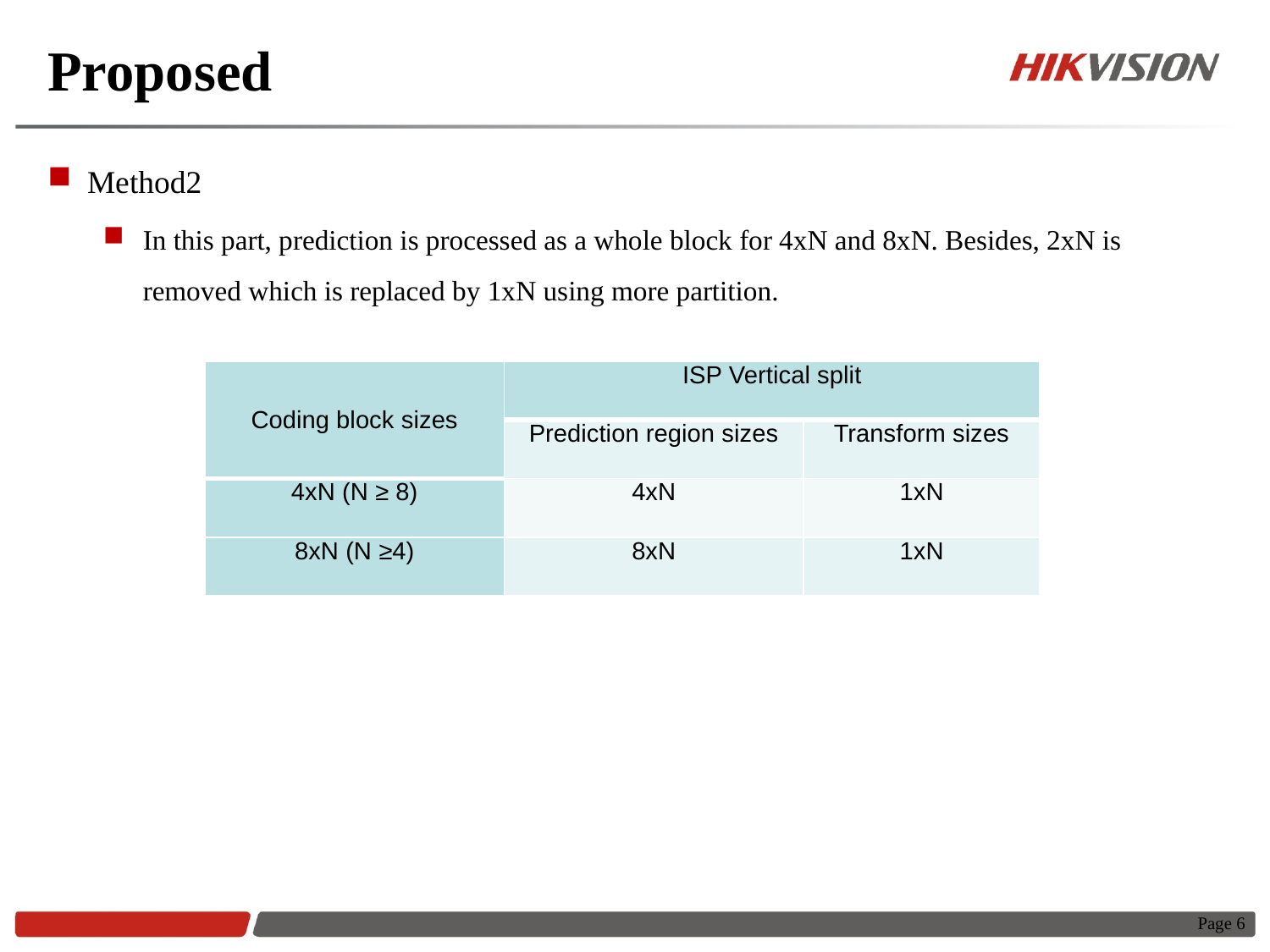

# Proposed
Method2
In this part, prediction is processed as a whole block for 4xN and 8xN. Besides, 2xN is removed which is replaced by 1xN using more partition.

| Coding block sizes | ISP Vertical split |  |
| --- | --- | --- |
|  | Prediction region sizes | Transform sizes |
| 4xN (N ≥ 8) | 4xN | 1xN |
| 8xN (N ≥4) | 8xN | 1xN |
Page 6